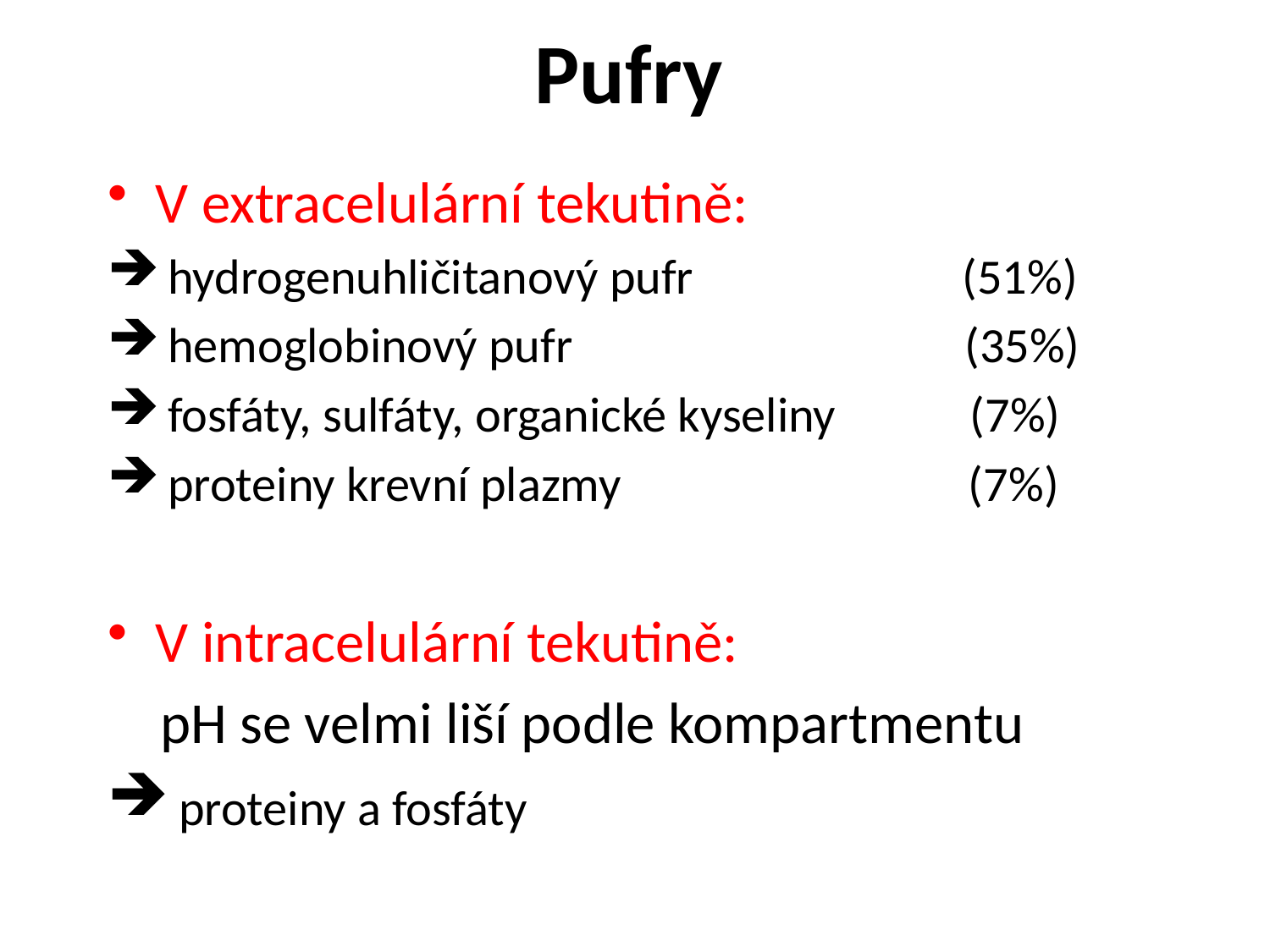

Pufry
V extracelulární tekutině:
 hydrogenuhličitanový pufr                        (51%)
 hemoglobinový pufr                                   (35%)
 fosfáty, sulfáty, organické kyseliny            (7%)
 proteiny krevní plazmy                               (7%)

V intracelulární tekutině:
    pH se velmi liší podle kompartmentu
 proteiny a fosfáty